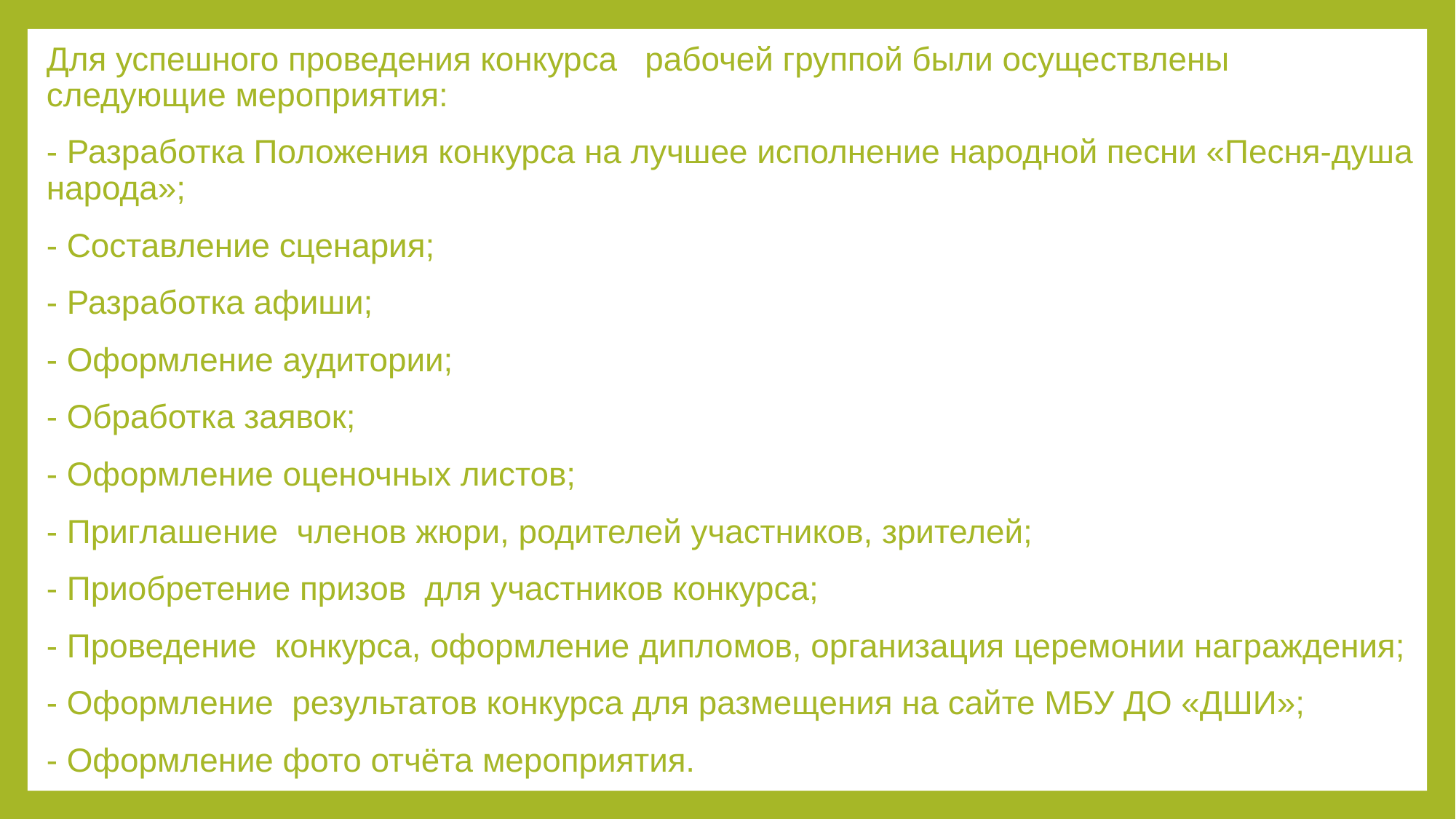

Для успешного проведения конкурса   рабочей группой были осуществлены следующие мероприятия:
- Разработка Положения конкурса на лучшее исполнение народной песни «Песня-душа народа»;
- Составление сценария;
- Разработка афиши;
- Оформление аудитории;
- Обработка заявок;
- Оформление оценочных листов;
- Приглашение  членов жюри, родителей участников, зрителей;
- Приобретение призов  для участников конкурса;
- Проведение  конкурса, оформление дипломов, организация церемонии награждения;
- Оформление  результатов конкурса для размещения на сайте МБУ ДО «ДШИ»;
- Оформление фото отчёта мероприятия.